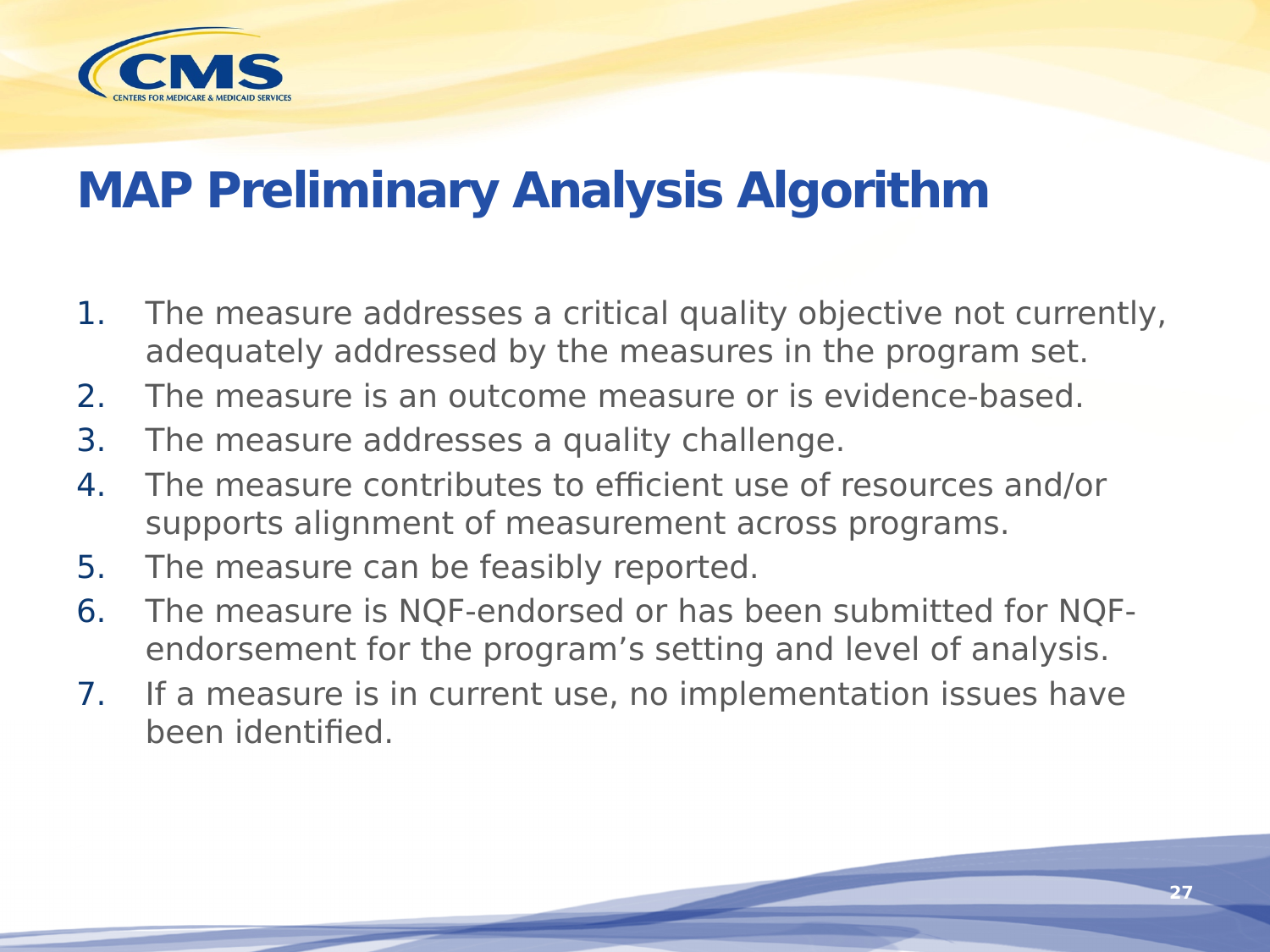

# MAP Preliminary Analysis Algorithm
The measure addresses a critical quality objective not currently, adequately addressed by the measures in the program set.
The measure is an outcome measure or is evidence-based.
The measure addresses a quality challenge.
The measure contributes to efficient use of resources and/or supports alignment of measurement across programs.
The measure can be feasibly reported.
The measure is NQF-endorsed or has been submitted for NQF-endorsement for the program’s setting and level of analysis.
If a measure is in current use, no implementation issues have been identified.
27